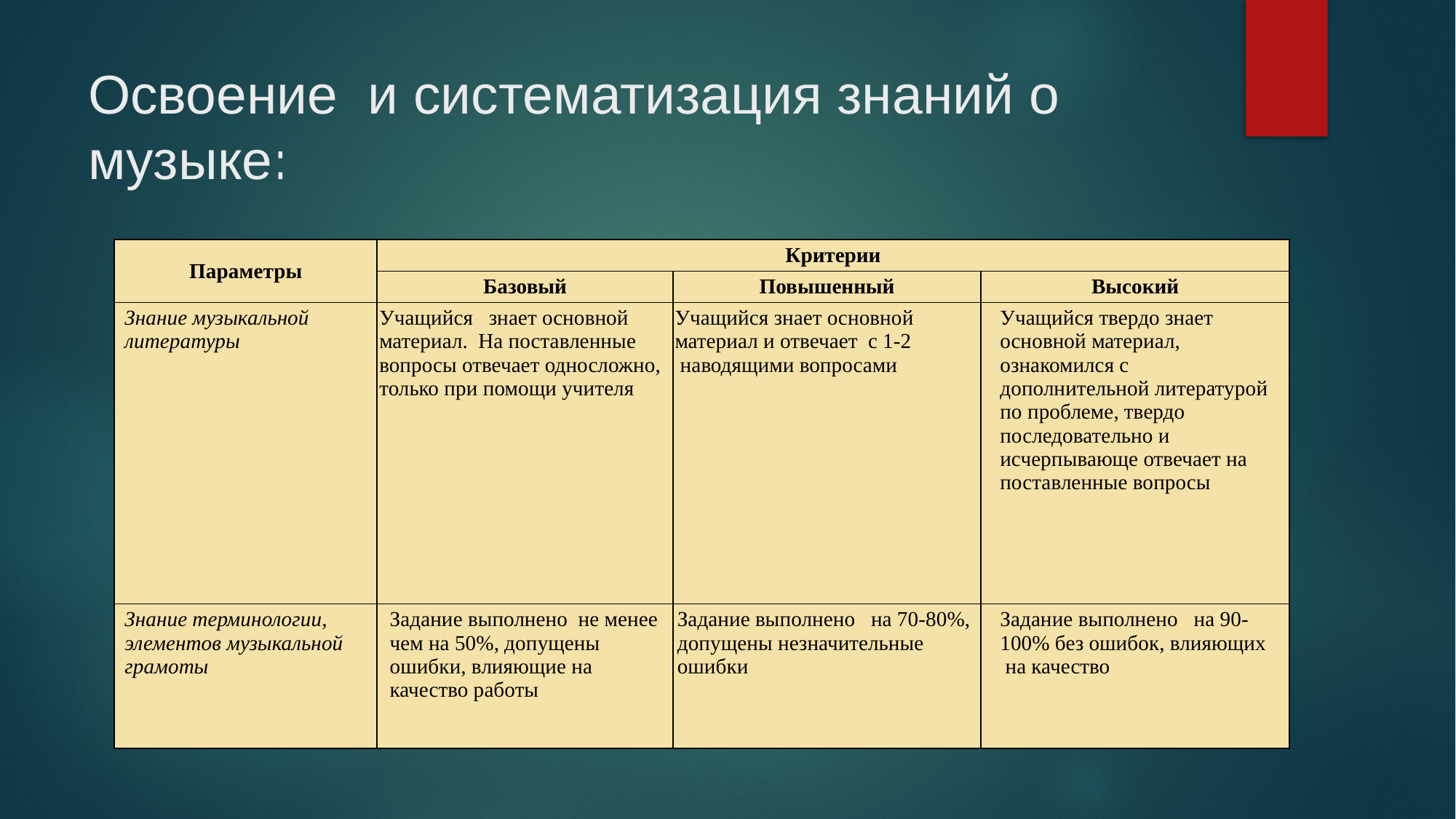

# Освоение  и систематизация знаний о музыке:
| Параметры | Критерии |  |  |
| --- | --- | --- | --- |
|  | Базовый | Повышенный | Высокий |
| Знание музыкальной литературы | Учащийся   знает основной материал.  На поставленные вопросы отвечает односложно, только при помощи учителя | Учащийся знает основной материал и отвечает  с 1-2  наводящими вопросами | Учащийся твердо знает основной материал, ознакомился с дополнительной литературой по проблеме, твердо последовательно и исчерпывающе отвечает на поставленные вопросы |
| Знание терминологии, элементов музыкальной грамоты | Задание выполнено  не менее чем на 50%, допущены ошибки, влияющие на качество работы | Задание выполнено   на 70-80%, допущены незначительные ошибки | Задание выполнено   на 90-100% без ошибок, влияющих  на качество |